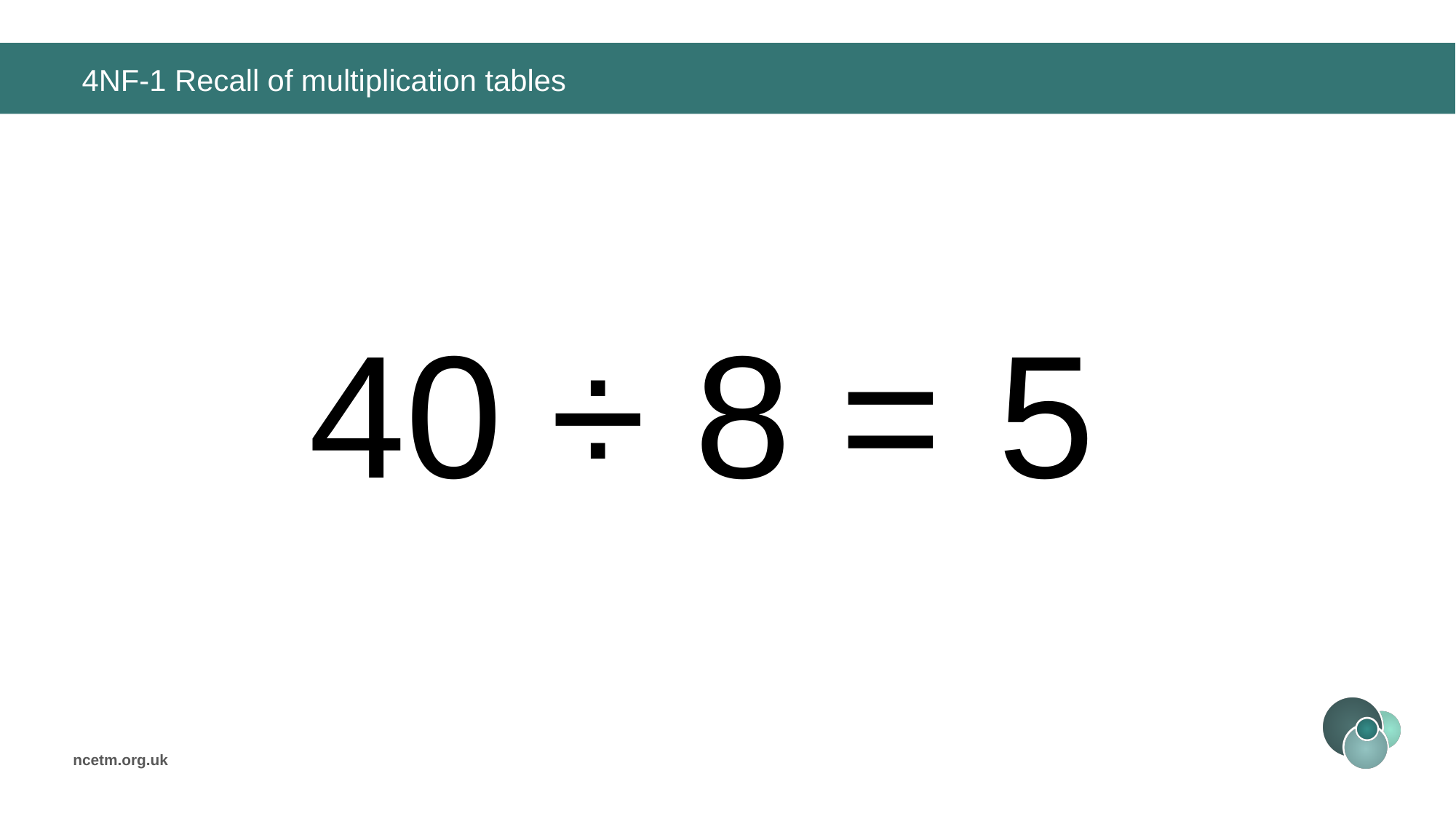

# 4NF-1 Recall of multiplication tables
40 ÷ 8 =
5